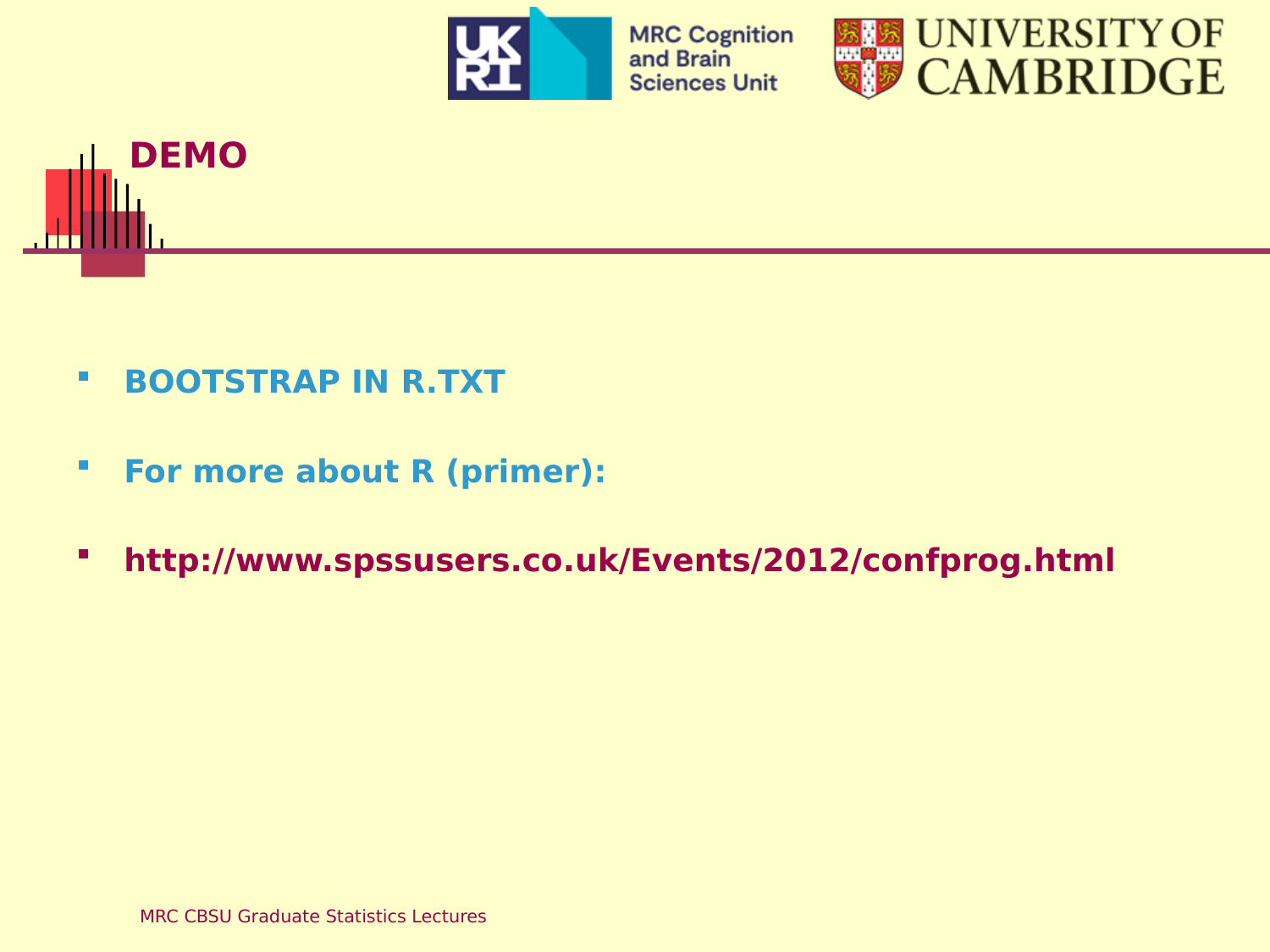

# DEMO

BOOTSTRAP IN R.TXT

For more about R (primer):

http://www.spssusers.co.uk/Events/2012/confprog.html
MRC CBSU Graduate Statistics Lectures